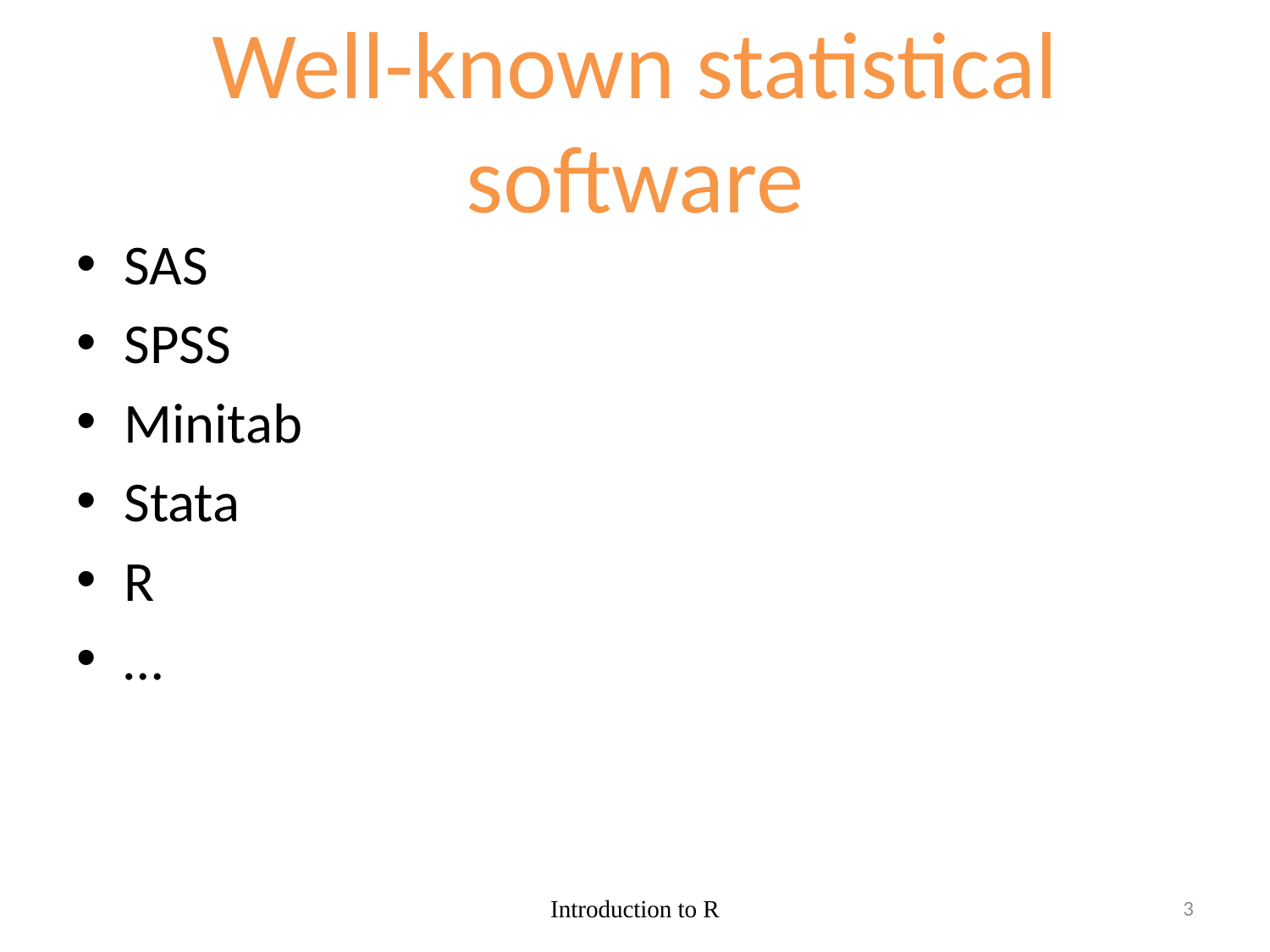

# Well-known statistical software
SAS
SPSS
Minitab
Stata
R
…
Introduction to R
3